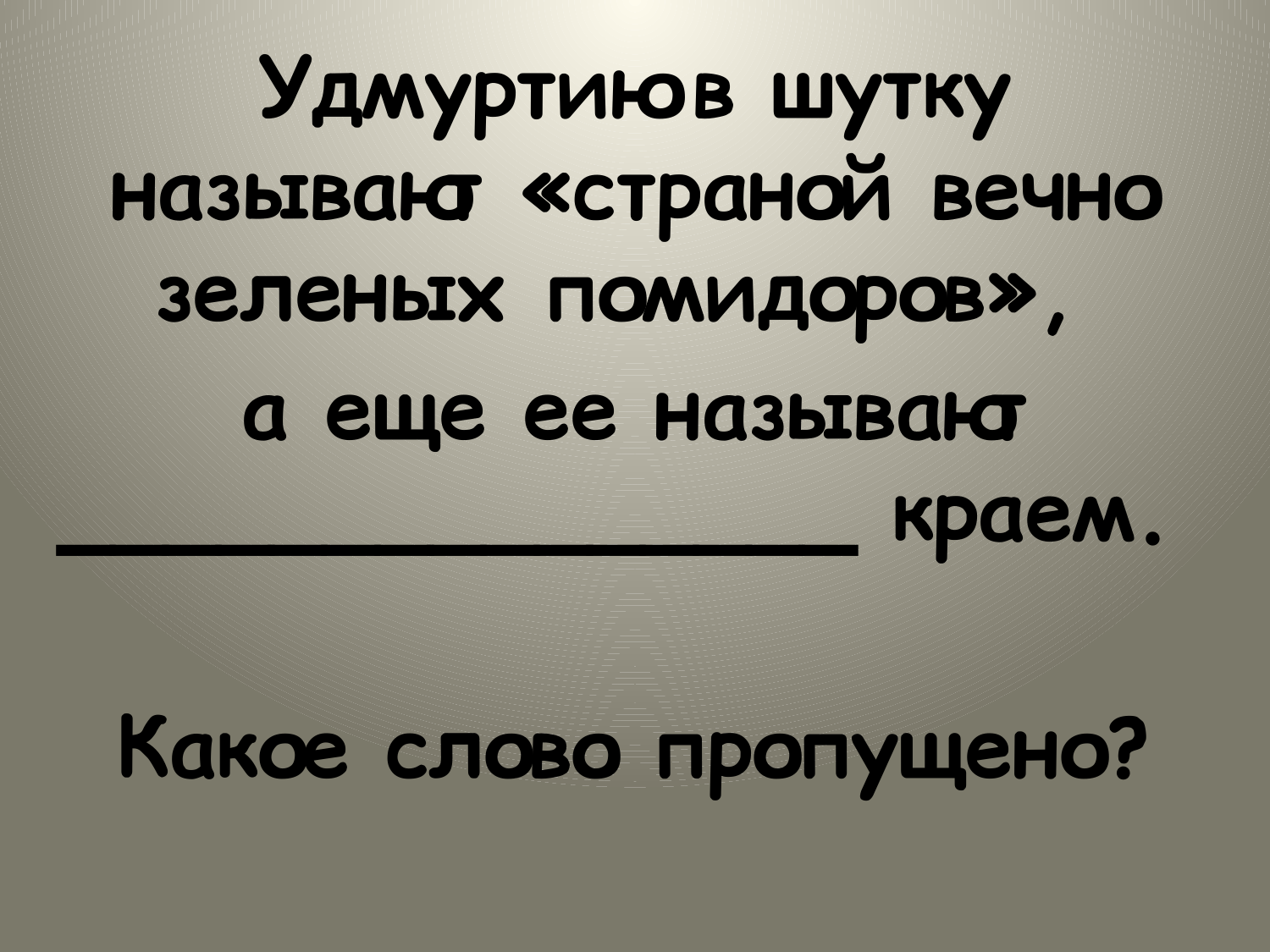

Удмуртию в шутку называют «страной вечно зеленых помидоров»,
а еще ее называют _______________ краем.

Какое слово пропущено?